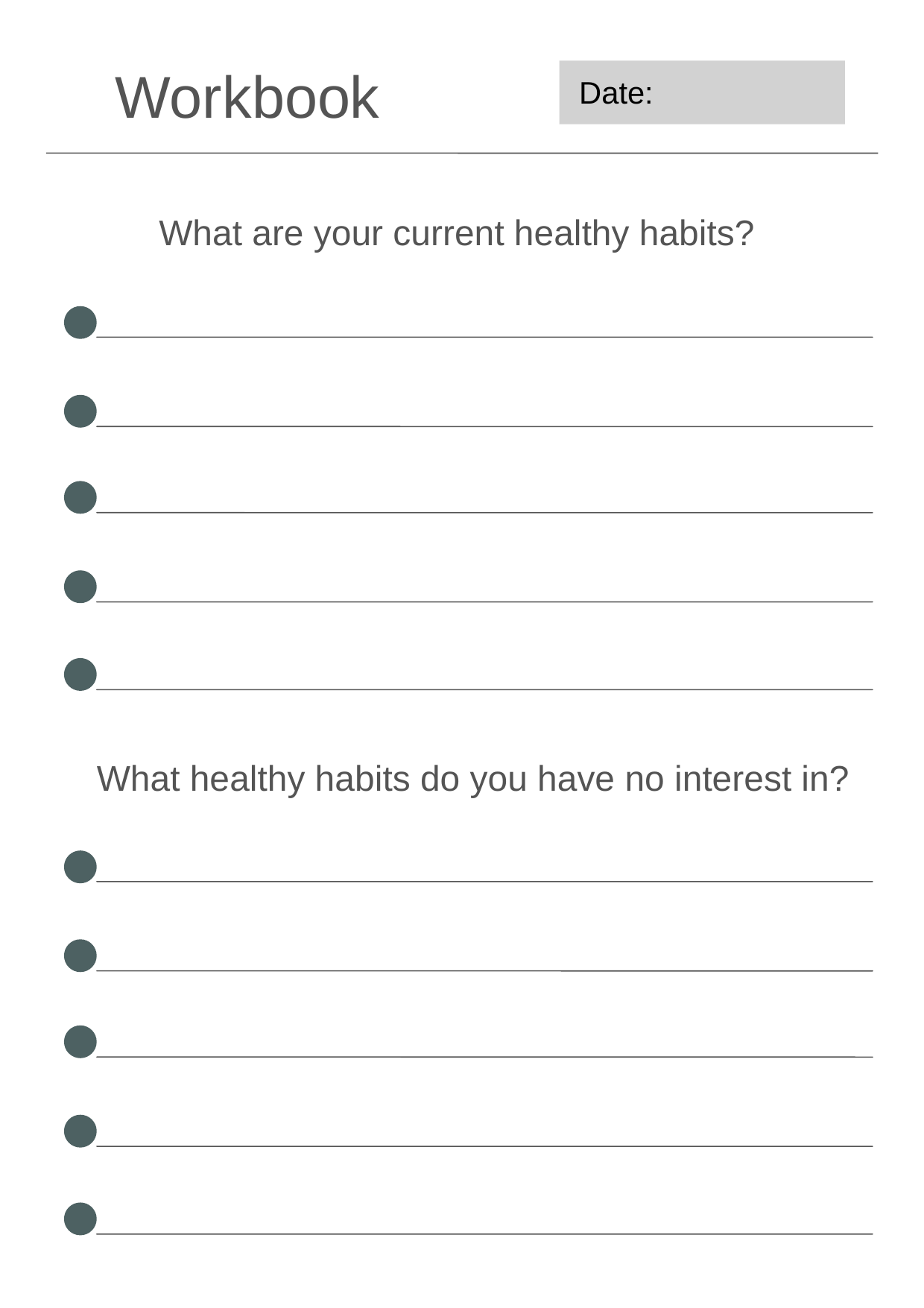

Workbook

Date:

What are your current healthy habits?

What healthy habits do you have no interest in?